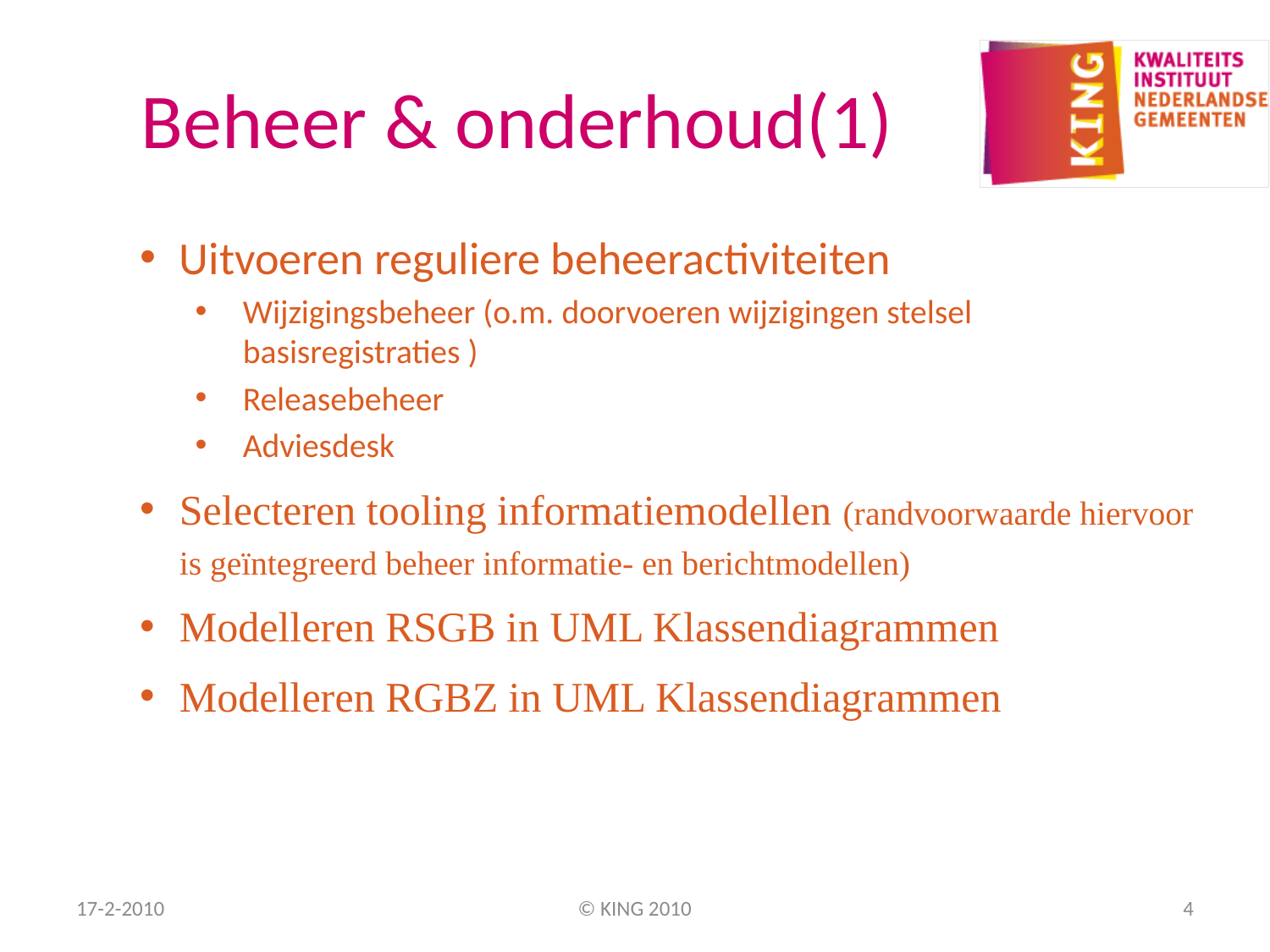

# Beheer & onderhoud(1)
Uitvoeren reguliere beheeractiviteiten
Wijzigingsbeheer (o.m. doorvoeren wijzigingen stelsel basisregistraties )
Releasebeheer
Adviesdesk
Selecteren tooling informatiemodellen (randvoorwaarde hiervoor is geïntegreerd beheer informatie- en berichtmodellen)
Modelleren RSGB in UML Klassendiagrammen
Modelleren RGBZ in UML Klassendiagrammen
17-2-2010
© KING 2010
4